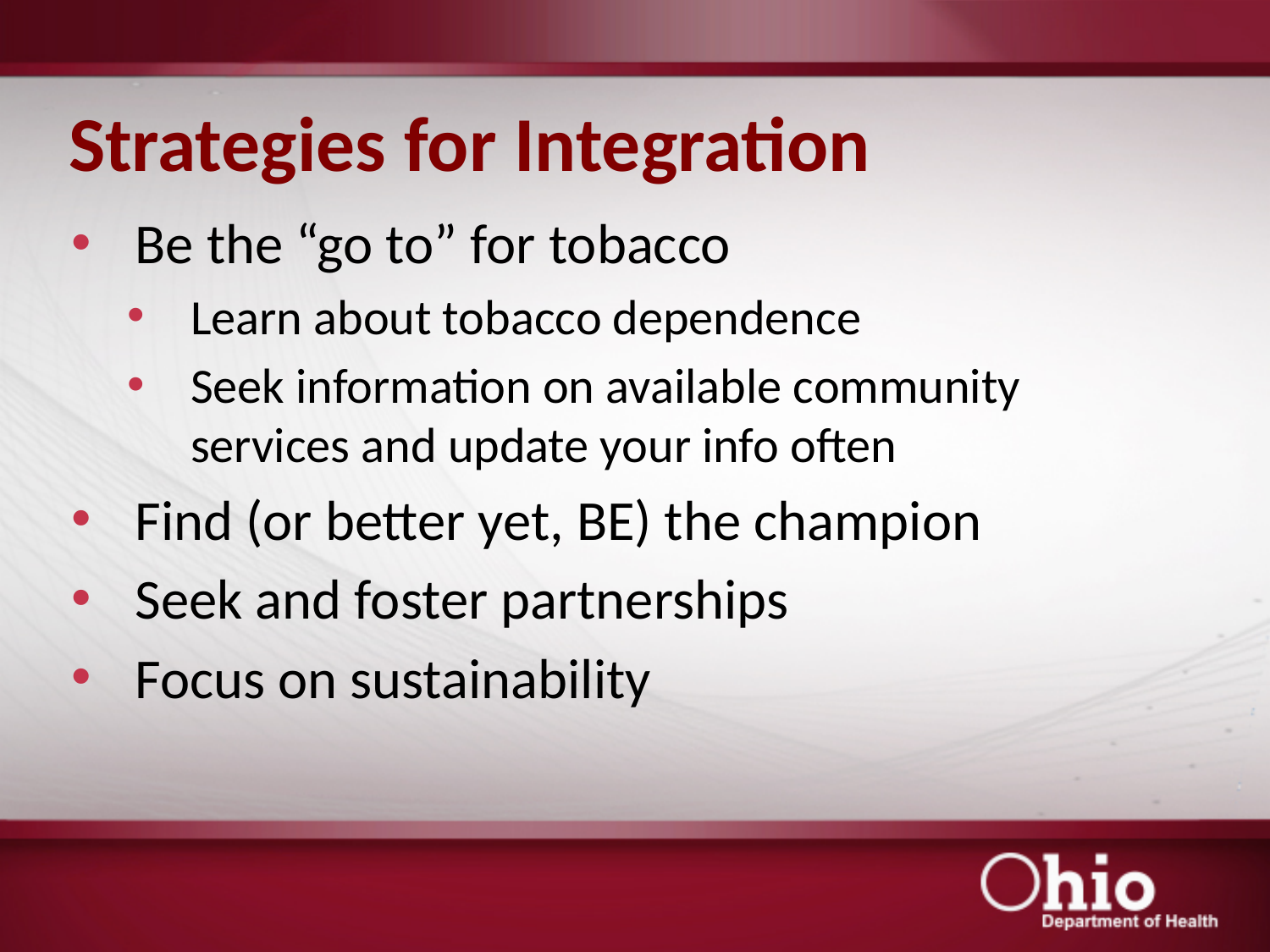

# Strategies for Integration
Be the “go to” for tobacco
Learn about tobacco dependence
Seek information on available community services and update your info often
Find (or better yet, BE) the champion
Seek and foster partnerships
Focus on sustainability